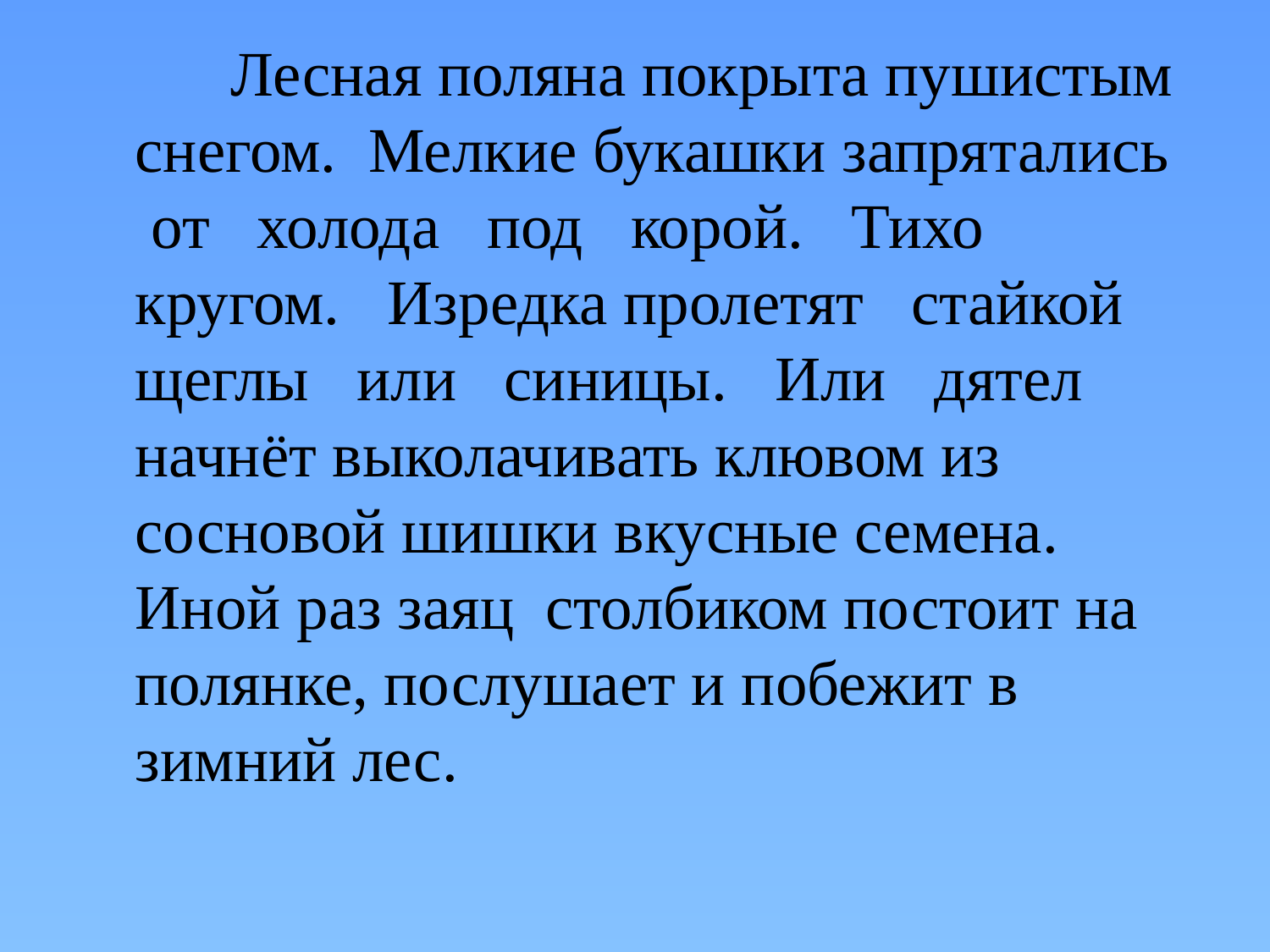

Лесная поляна покрыта пушистым снегом.  Мелкие букашки запрятались   от   холода   под   корой.   Тихо   кругом.   Изредка пролетят   стайкой   щеглы   или   синицы.   Или   дятел   начнёт выколачивать клювом из  сосновой шишки вкусные семена. Иной раз заяц  столбиком постоит на полянке, послушает и побежит в зимний лес.